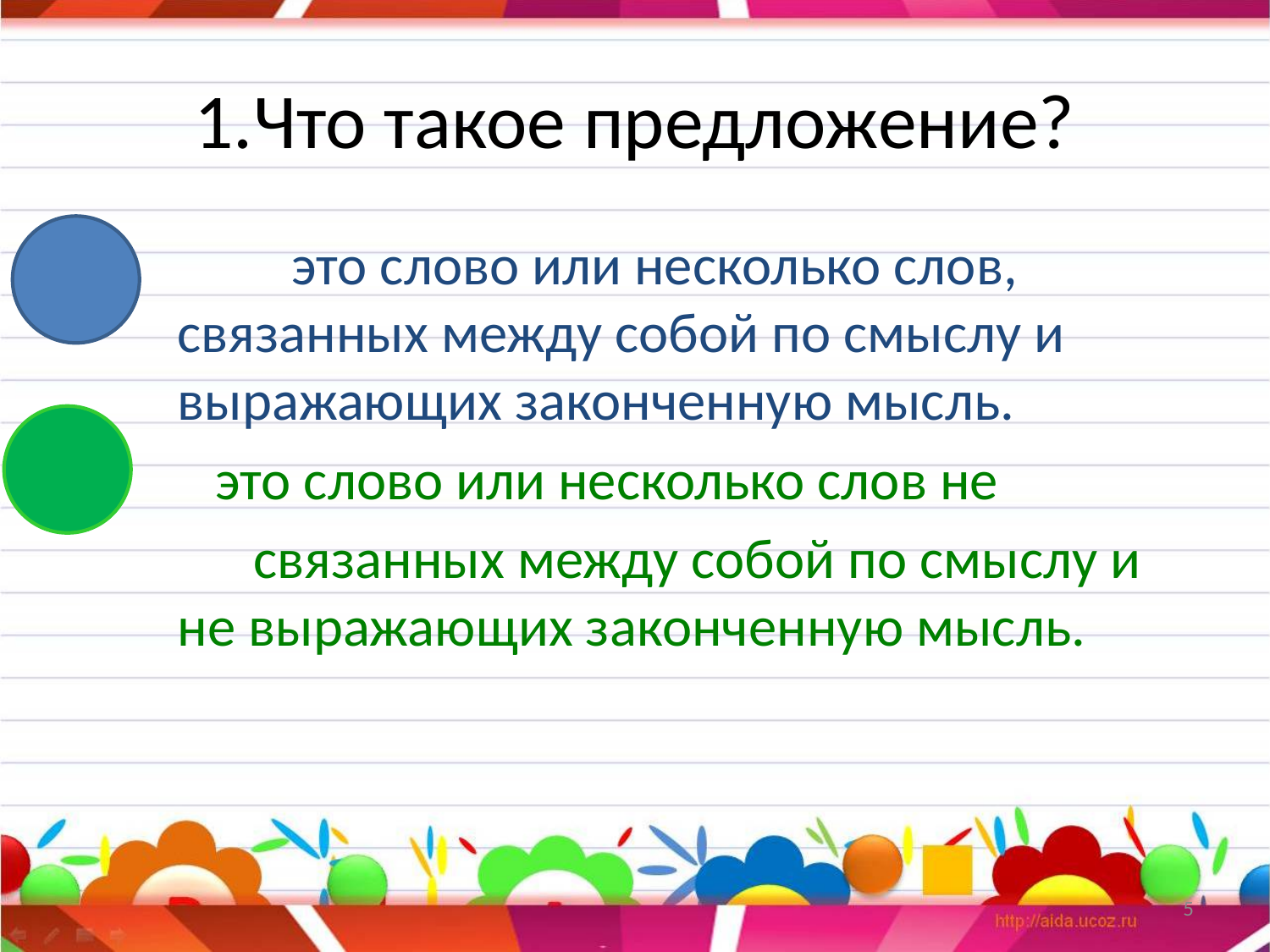

# 1.Что такое предложение?

         это слово или несколько слов, связанных между собой по смыслу и выражающих законченную мысль.
   это слово или несколько слов не
      связанных между собой по смыслу и не выражающих законченную мысль.

5